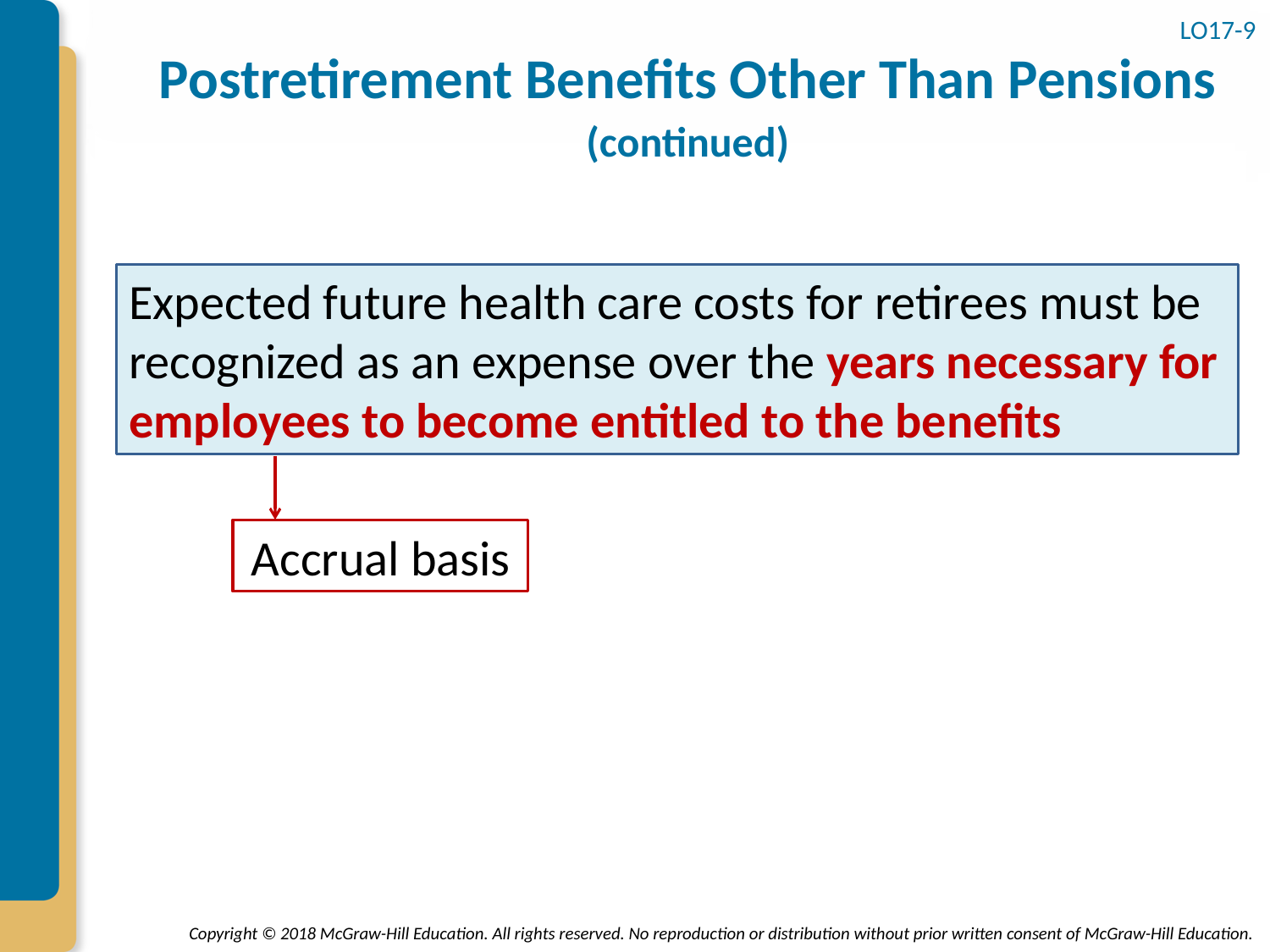

# Postretirement Benefits Other Than Pensions (continued)
LO17-9

Expected future health care costs for retirees must be recognized as an expense over the years necessary for employees to become entitled to the benefits
Accrual basis